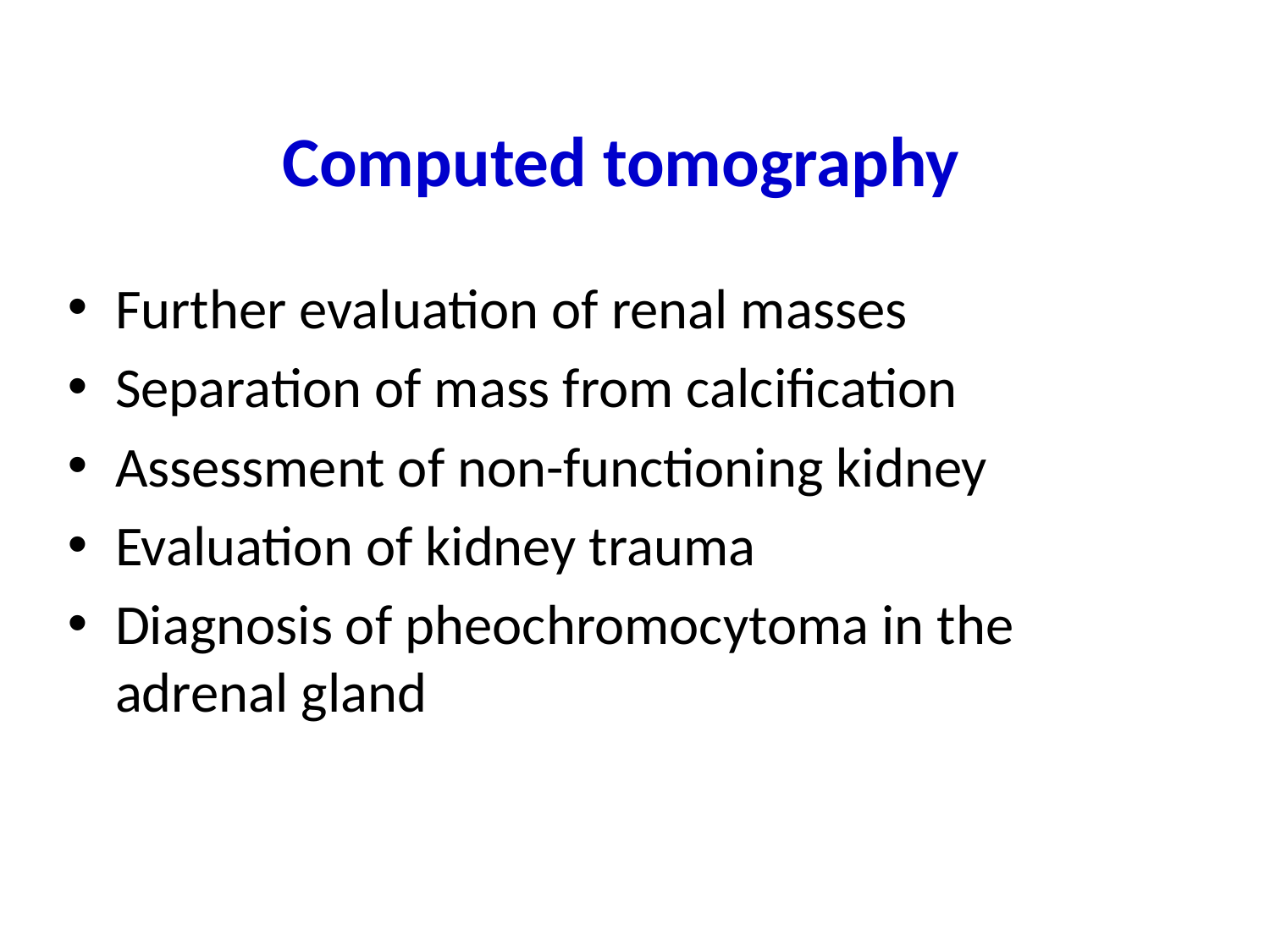

# Computed tomography
Further evaluation of renal masses
Separation of mass from calcification
Assessment of non-functioning kidney
Evaluation of kidney trauma
Diagnosis of pheochromocytoma in the adrenal gland